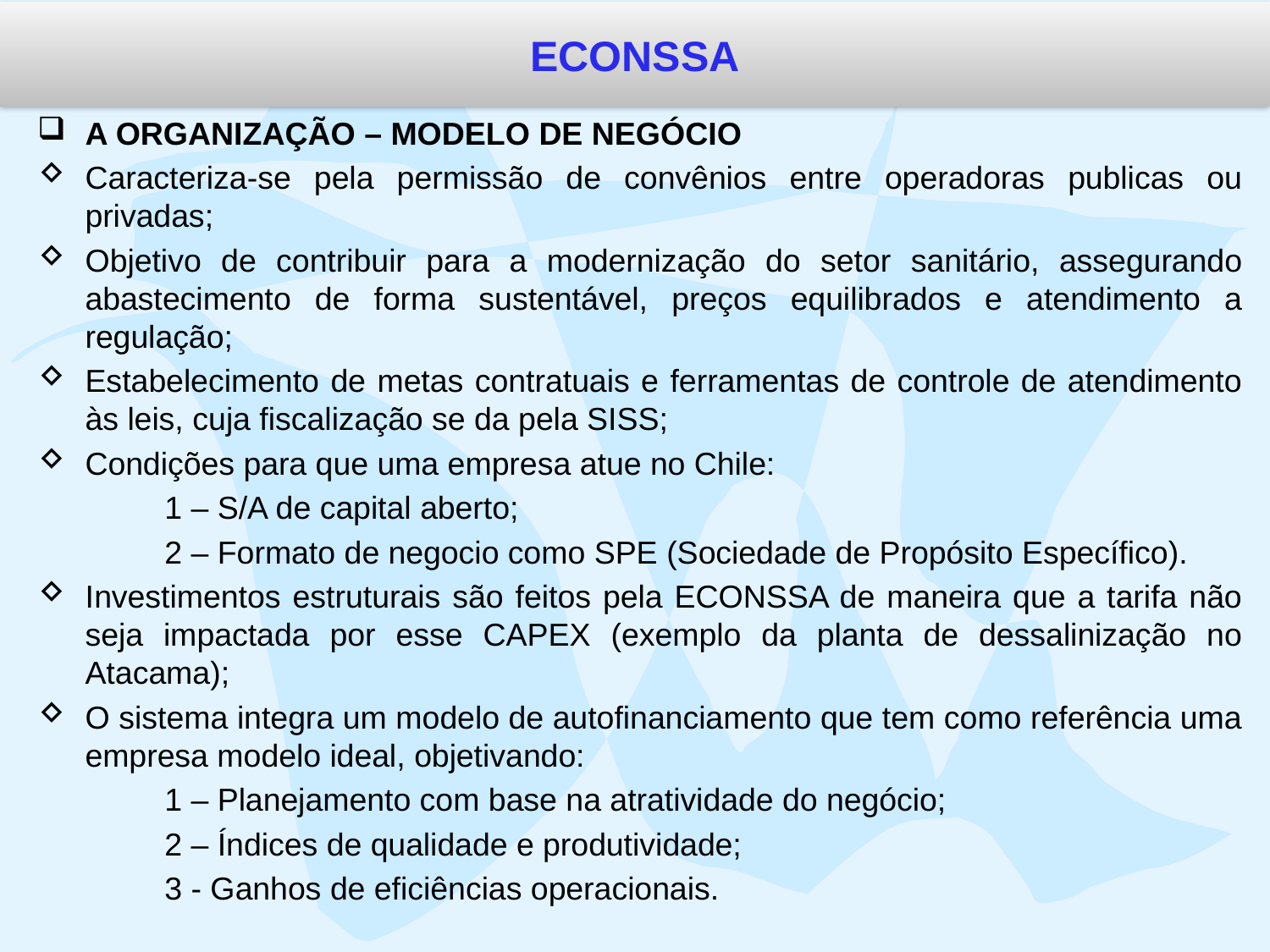

ECONSSA
A ORGANIZAÇÃO – MODELO DE NEGÓCIO
Caracteriza-se pela permissão de convênios entre operadoras publicas ou privadas;
Objetivo de contribuir para a modernização do setor sanitário, assegurando abastecimento de forma sustentável, preços equilibrados e atendimento a regulação;
Estabelecimento de metas contratuais e ferramentas de controle de atendimento às leis, cuja fiscalização se da pela SISS;
Condições para que uma empresa atue no Chile:
	1 – S/A de capital aberto;
	2 – Formato de negocio como SPE (Sociedade de Propósito Específico).
Investimentos estruturais são feitos pela ECONSSA de maneira que a tarifa não seja impactada por esse CAPEX (exemplo da planta de dessalinização no Atacama);
O sistema integra um modelo de autofinanciamento que tem como referência uma empresa modelo ideal, objetivando:
	1 – Planejamento com base na atratividade do negócio;
	2 – Índices de qualidade e produtividade;
	3 - Ganhos de eficiências operacionais.